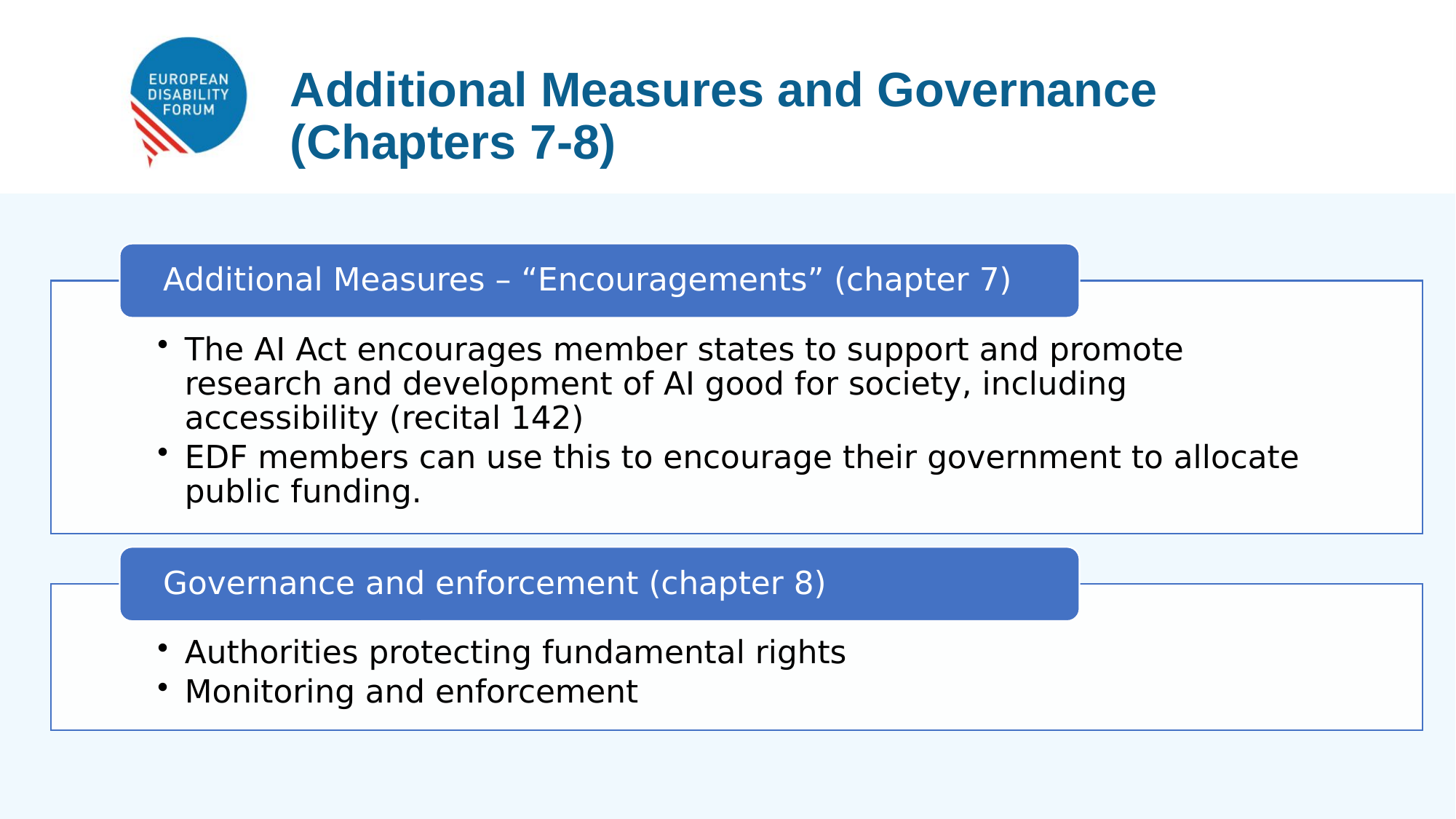

Additional Measures and Governance (Chapters 7-8)
The AI Act encourages member states to support and promote research and development of AI good for society, including accessibility (recital 142)
EDF members can use this to encourage their government to allocate public funding.
Additional Measures – “Encouragements” (chapter 7)
Authorities protecting fundamental rights
Monitoring and enforcement
Governance and enforcement (chapter 8)